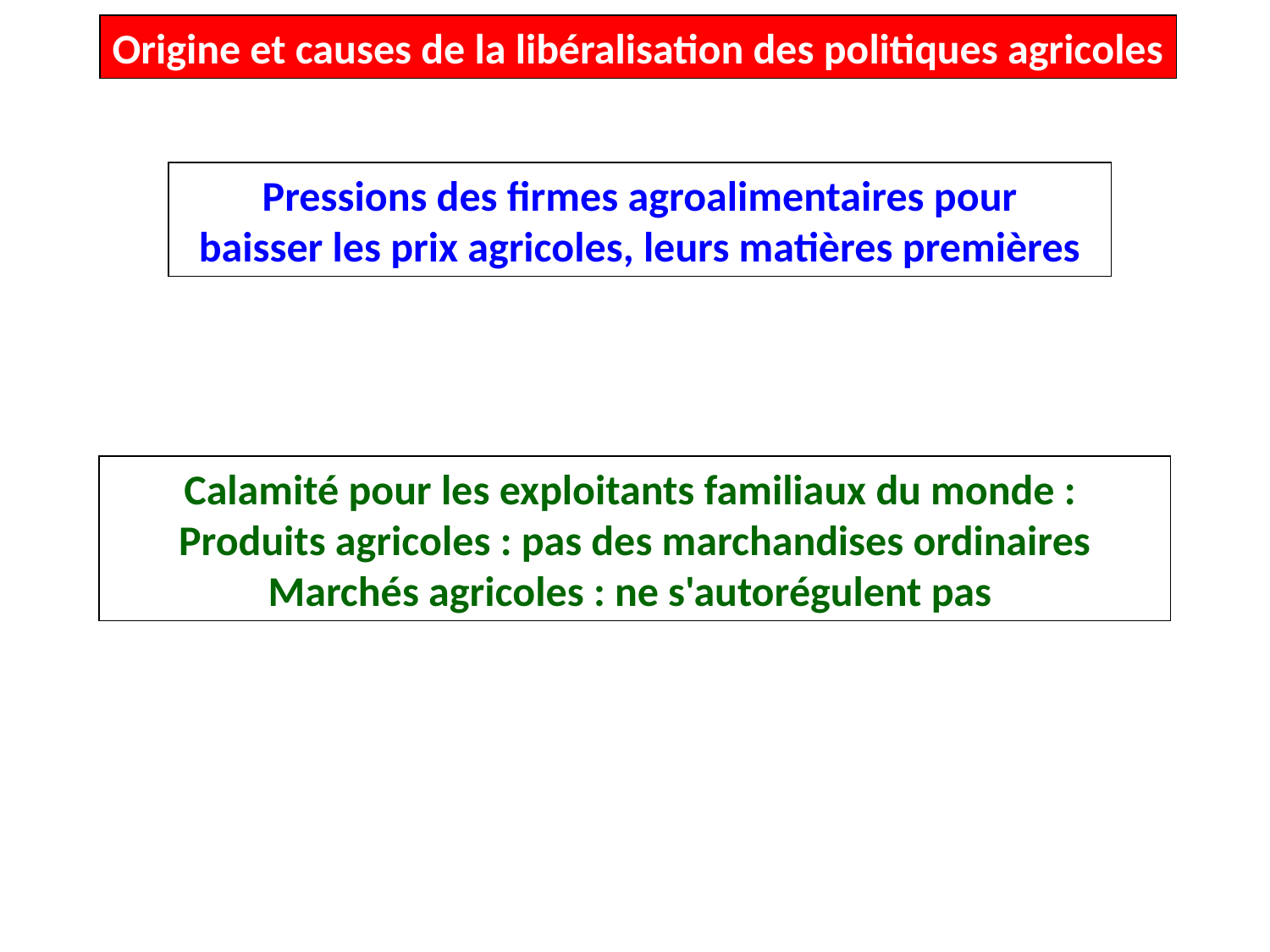

Origine et causes de la libéralisation des politiques agricoles
Pressions des firmes agroalimentaires pour
baisser les prix agricoles, leurs matières premières
Calamité pour les exploitants familiaux du monde :
Produits agricoles : pas des marchandises ordinaires
Marchés agricoles : ne s'autorégulent pas